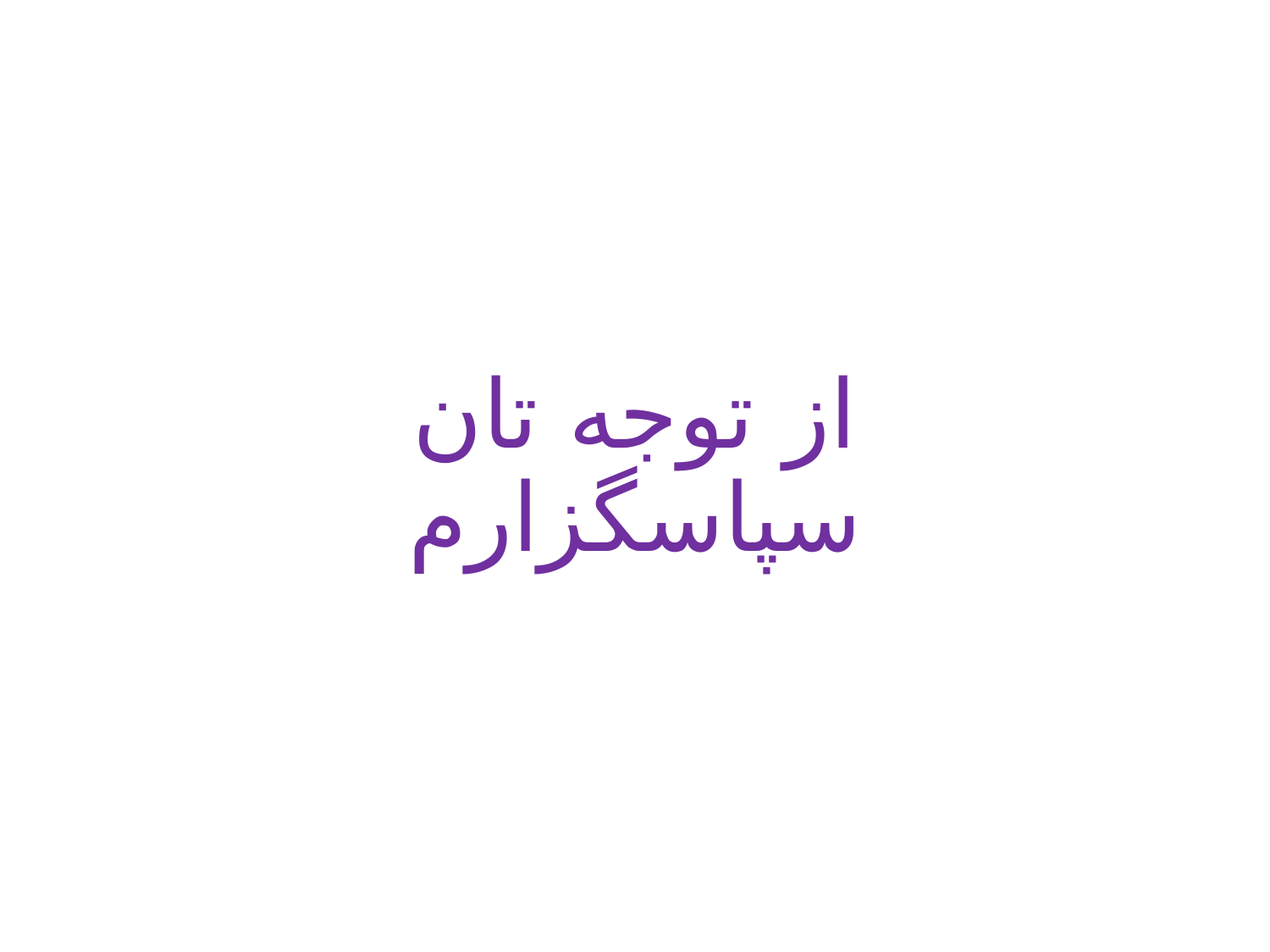

از توجه تان سپاسگزارم
22 May 2021
33